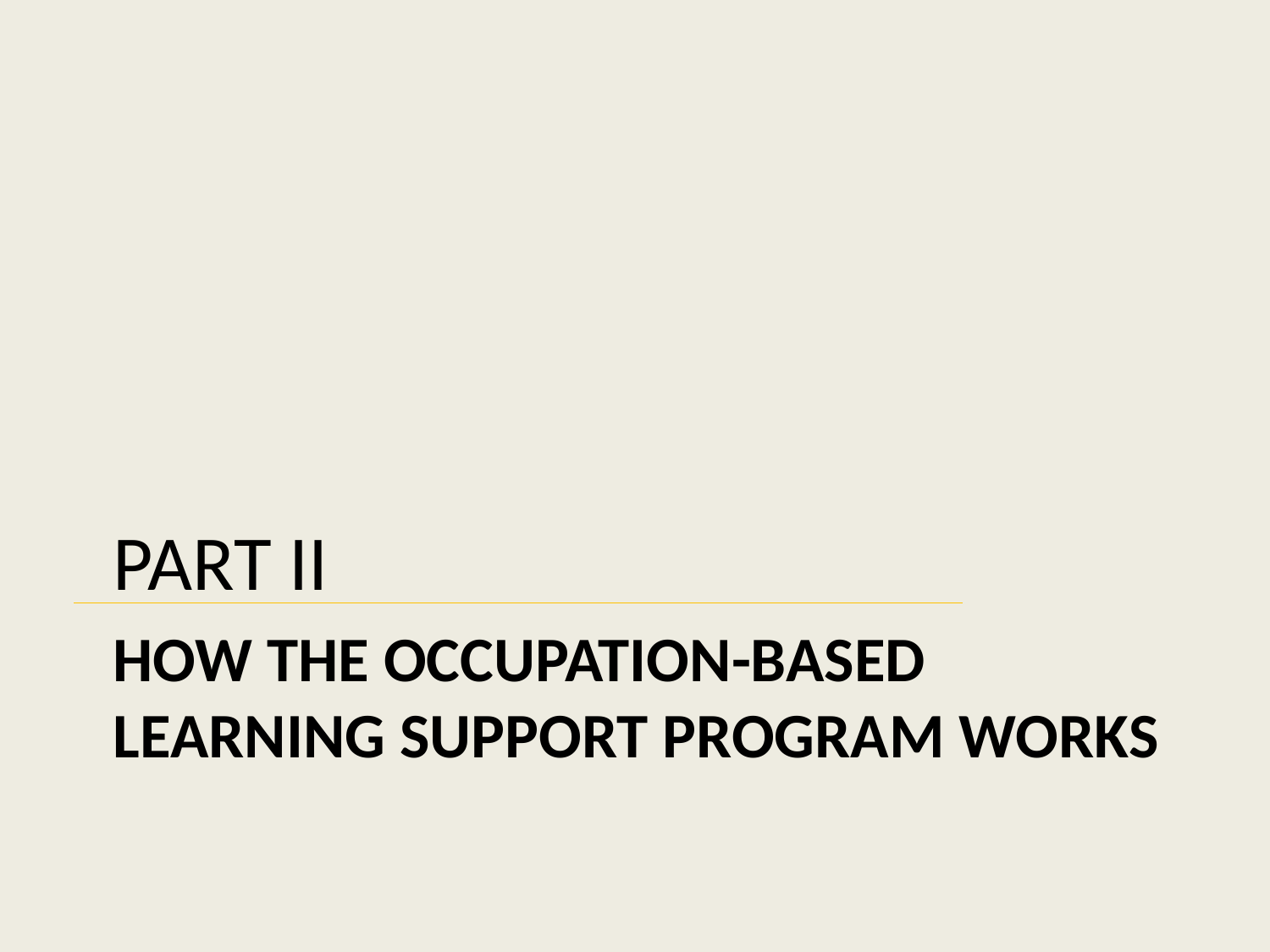

PART II
# How the Occupation-based learning support program works